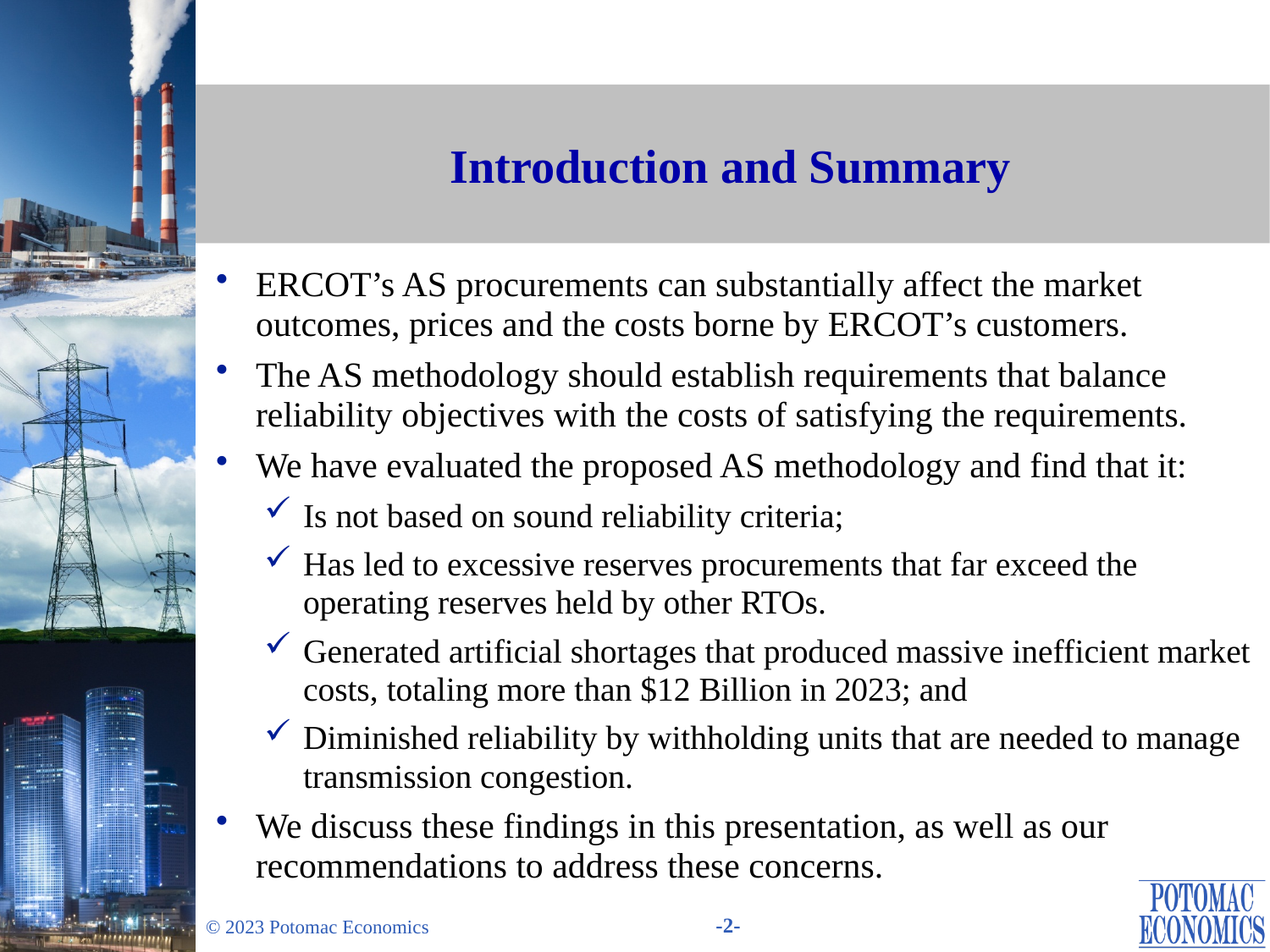

# Introduction and Summary
ERCOT’s AS procurements can substantially affect the market outcomes, prices and the costs borne by ERCOT’s customers.
The AS methodology should establish requirements that balance reliability objectives with the costs of satisfying the requirements.
We have evaluated the proposed AS methodology and find that it:
Is not based on sound reliability criteria;
Has led to excessive reserves procurements that far exceed the operating reserves held by other RTOs.
Generated artificial shortages that produced massive inefficient market costs, totaling more than $12 Billion in 2023; and
Diminished reliability by withholding units that are needed to manage transmission congestion.
We discuss these findings in this presentation, as well as our recommendations to address these concerns.